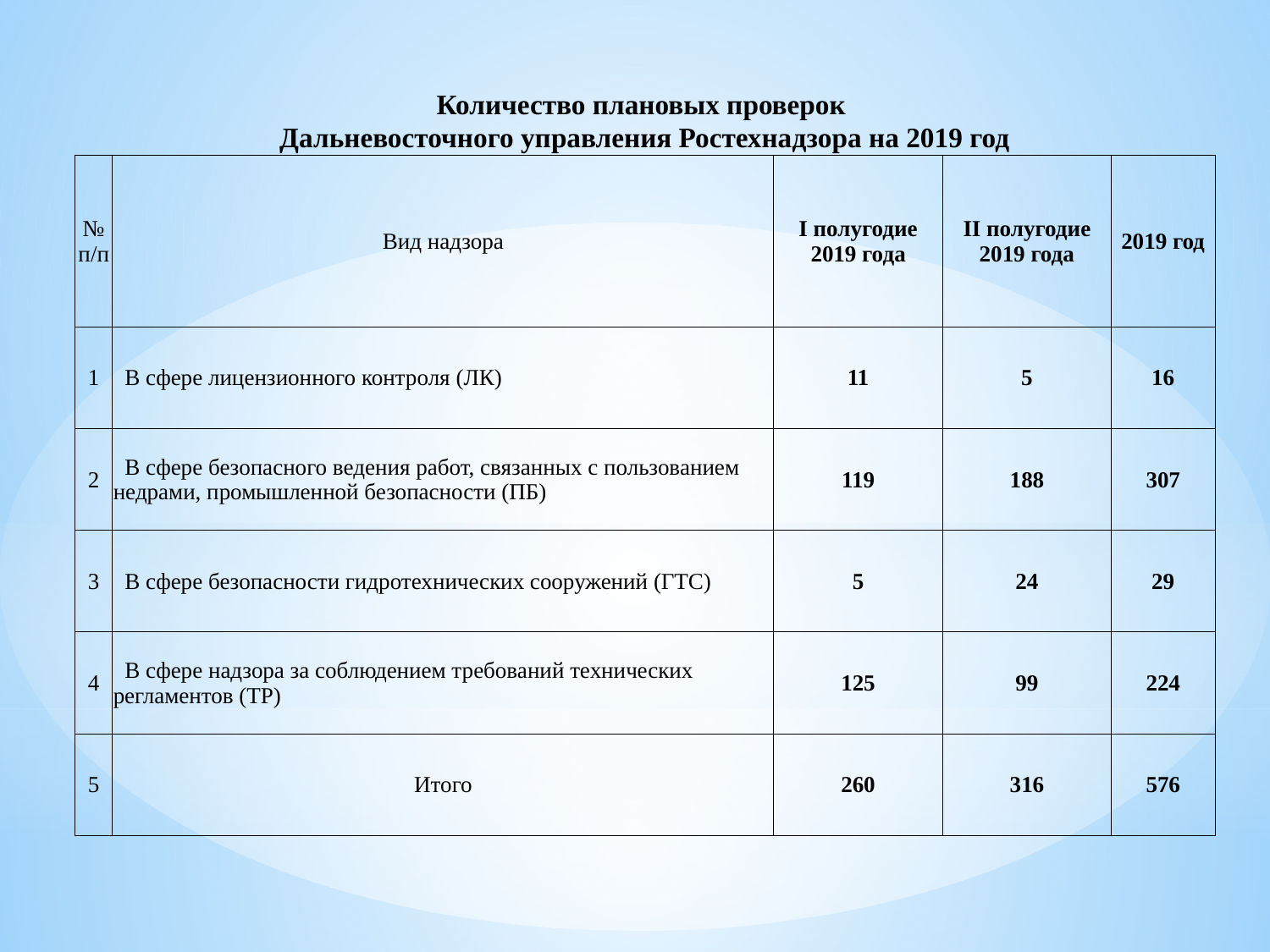

| Количество плановых проверок |  |  |  |  |
| --- | --- | --- | --- | --- |
| Дальневосточного управления Ростехнадзора на 2019 год |  |  |  |  |
| № п/п | Вид надзора | I полугодие 2019 года | II полугодие 2019 года | 2019 год |
| 1 | В сфере лицензионного контроля (ЛК) | 11 | 5 | 16 |
| 2 | В сфере безопасного ведения работ, связанных с пользованием недрами, промышленной безопасности (ПБ) | 119 | 188 | 307 |
| 3 | В сфере безопасности гидротехнических сооружений (ГТС) | 5 | 24 | 29 |
| 4 | В сфере надзора за соблюдением требований технических регламентов (ТР) | 125 | 99 | 224 |
| 5 | Итого | 260 | 316 | 576 |